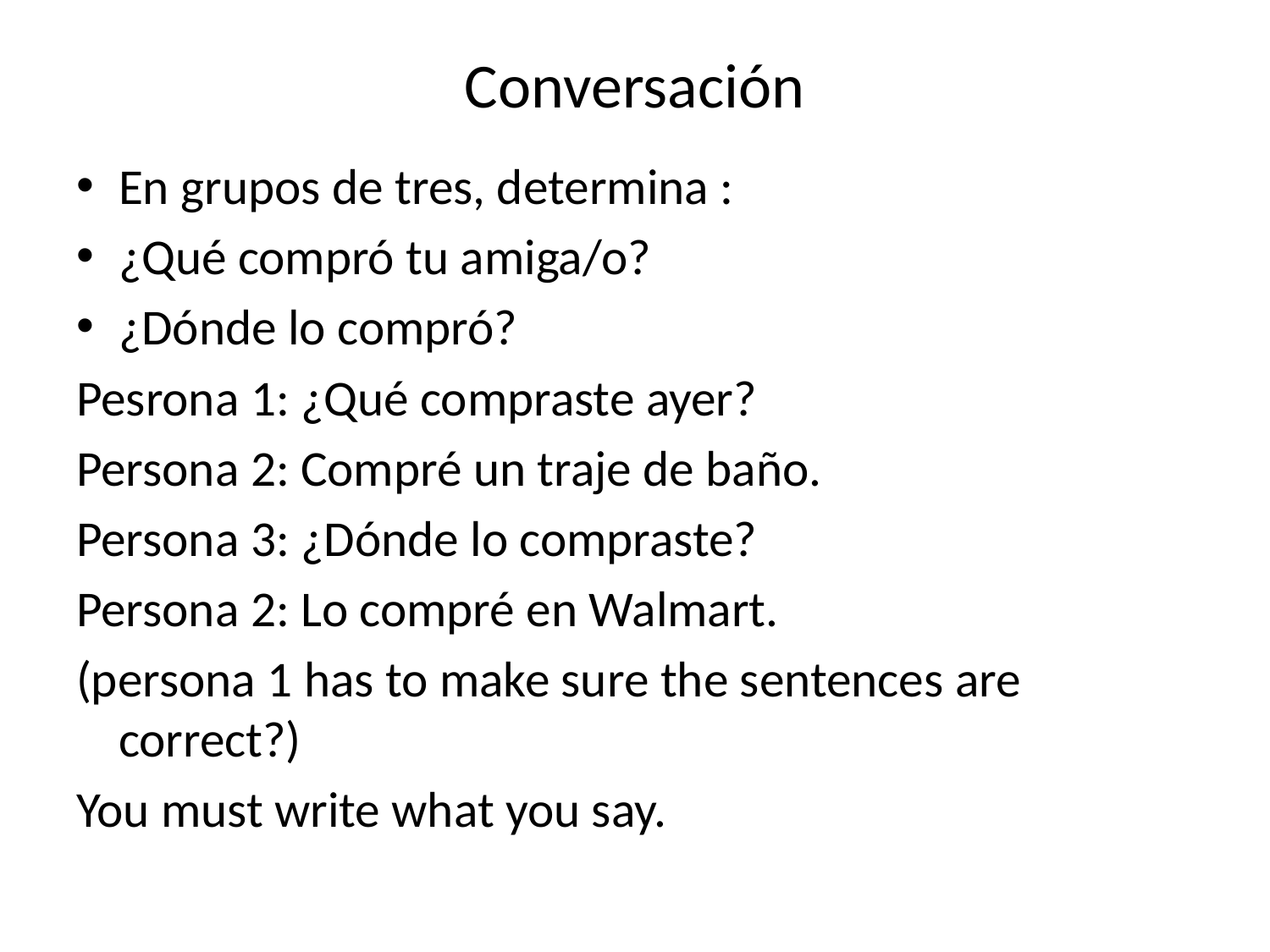

# Conversación
En grupos de tres, determina :
¿Qué compró tu amiga/o?
¿Dónde lo compró?
Pesrona 1: ¿Qué compraste ayer?
Persona 2: Compré un traje de baño.
Persona 3: ¿Dónde lo compraste?
Persona 2: Lo compré en Walmart.
(persona 1 has to make sure the sentences are correct?)
You must write what you say.